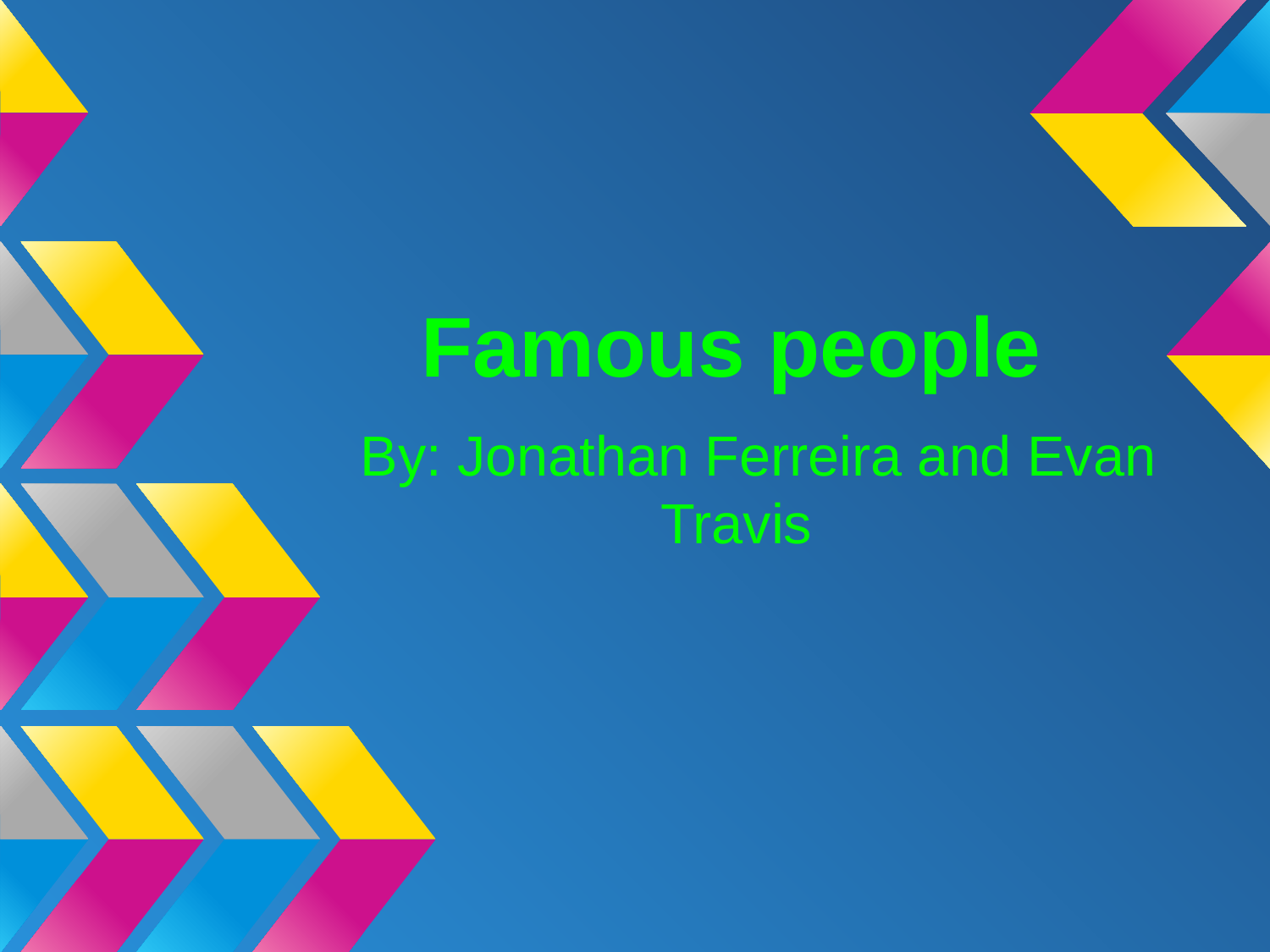

# Famous people
 By: Jonathan Ferreira and Evan Travis